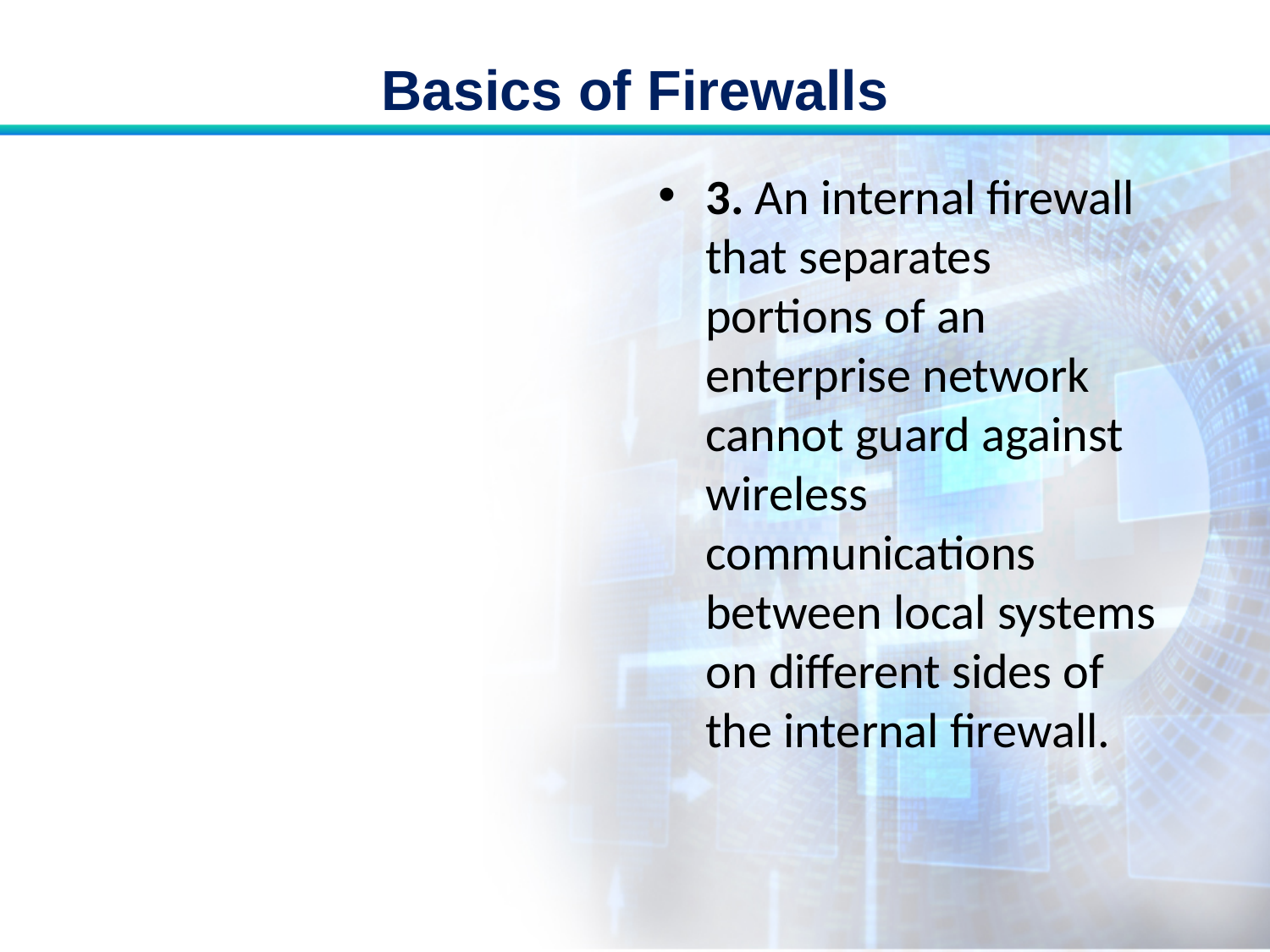

# Basics of Firewalls
3. An internal firewall that separates portions of an enterprise network cannot guard against wireless communications between local systems on different sides of the internal firewall.